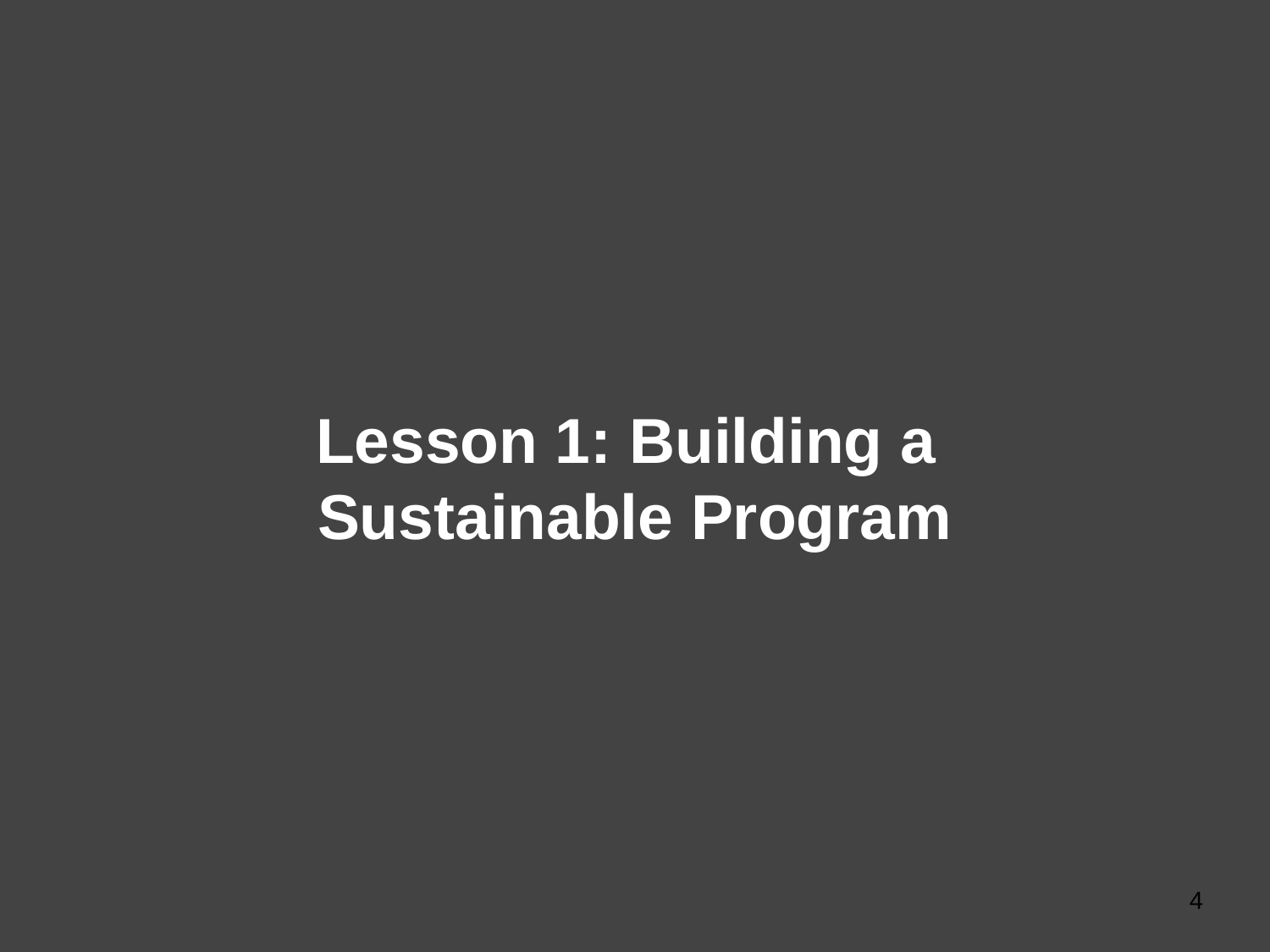

# Lesson 1: Building a Sustainable Program
4